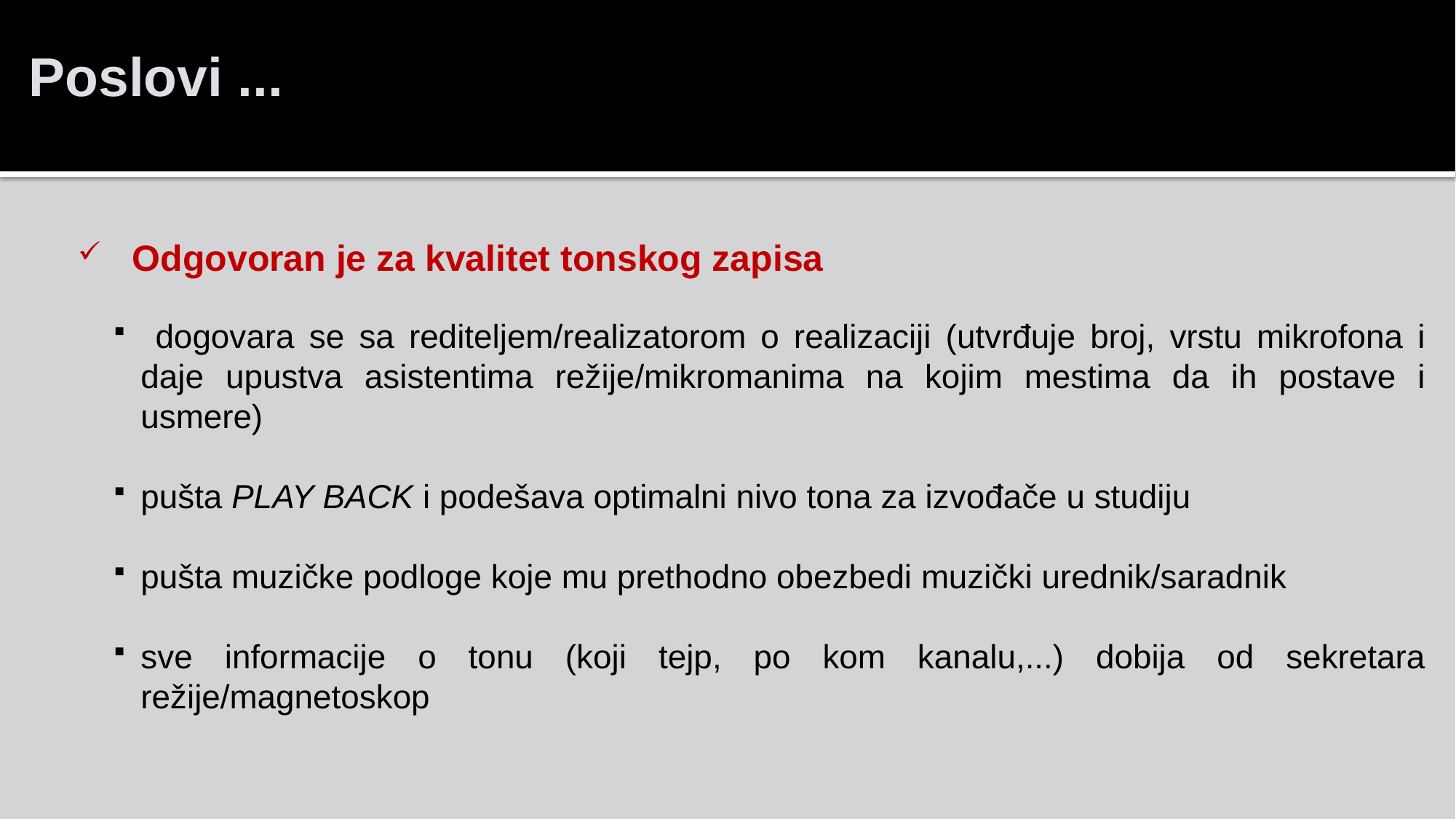

Poslovi ...

Odgovoran je za kvalitet tonskog zapisa

 dogovara se sa rediteljem/realizatorom o realizaciji (utvrđuje broj, vrstu mikrofona i daje upustva asistentima režije/mikromanima na kojim mestima da ih postave i usmere)

pušta PLAY BACK i podešava optimalni nivo tona za izvođače u studiju

pušta muzičke podloge koje mu prethodno obezbedi muzički urednik/saradnik

sve informacije o tonu (koji tejp, po kom kanalu,...) dobija od sekretara režije/magnetoskop